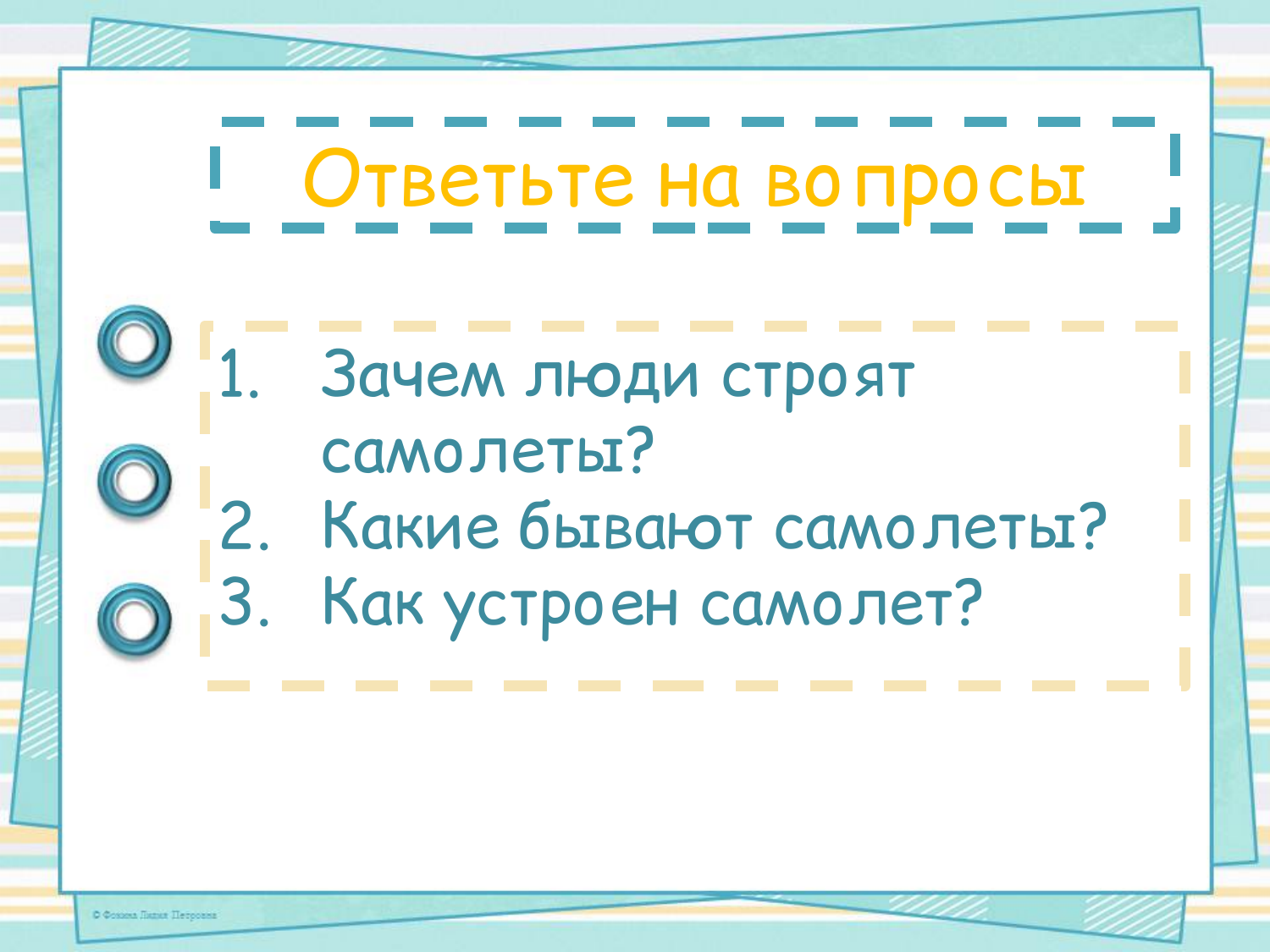

# Ответьте на вопросы
Зачем люди строят самолеты?
Какие бывают самолеты?
Как устроен самолет?